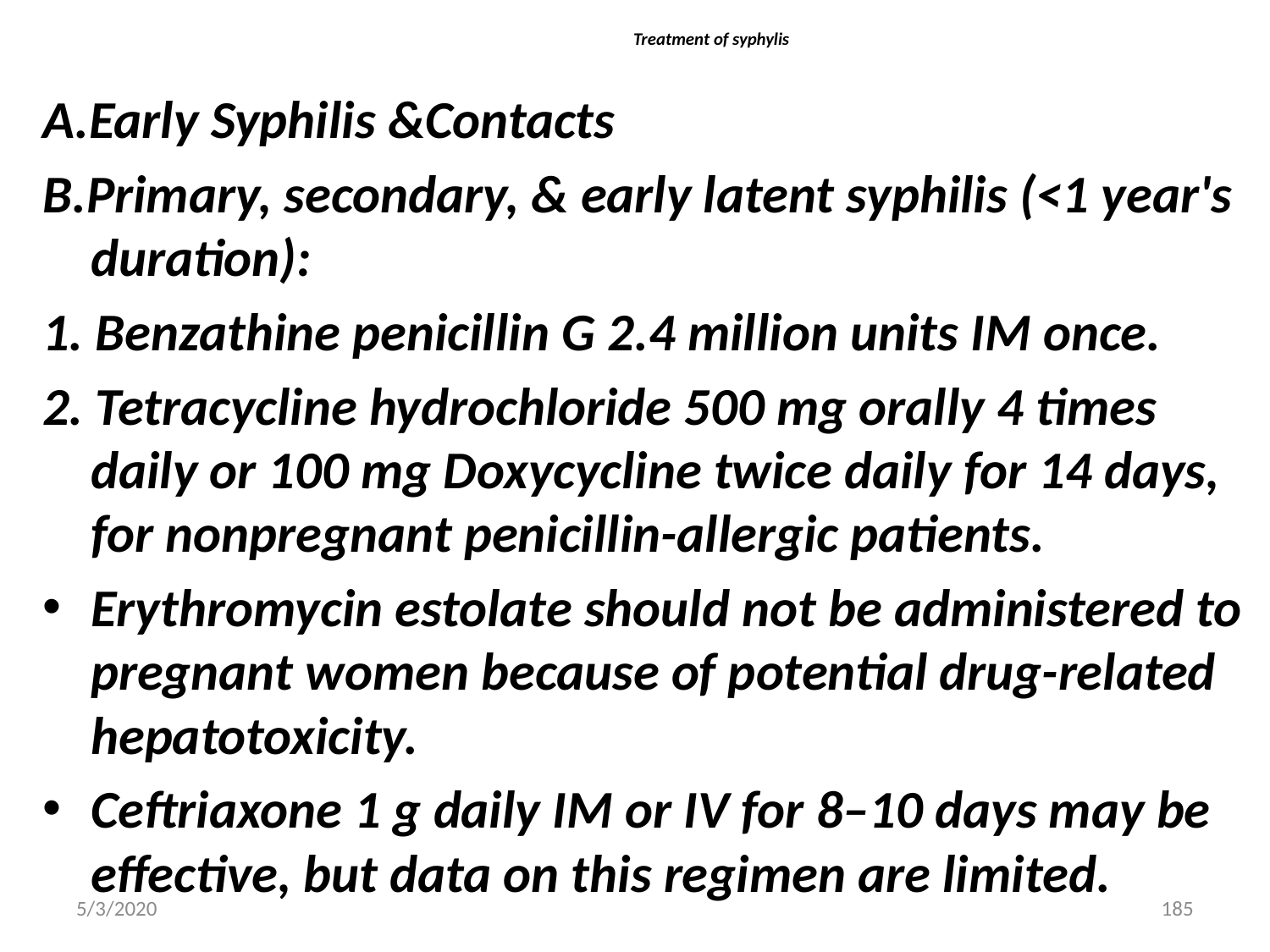

# Treatment of syphylis
A.Early Syphilis &Contacts
B.Primary, secondary, & early latent syphilis (<1 year's duration):
1. Benzathine penicillin G 2.4 million units IM once.
2. Tetracycline hydrochloride 500 mg orally 4 times daily or 100 mg Doxycycline twice daily for 14 days, for nonpregnant penicillin-allergic patients.
Erythromycin estolate should not be administered to pregnant women because of potential drug-related hepatotoxicity.
Ceftriaxone 1 g daily IM or IV for 8–10 days may be effective, but data on this regimen are limited.
5/3/2020
185